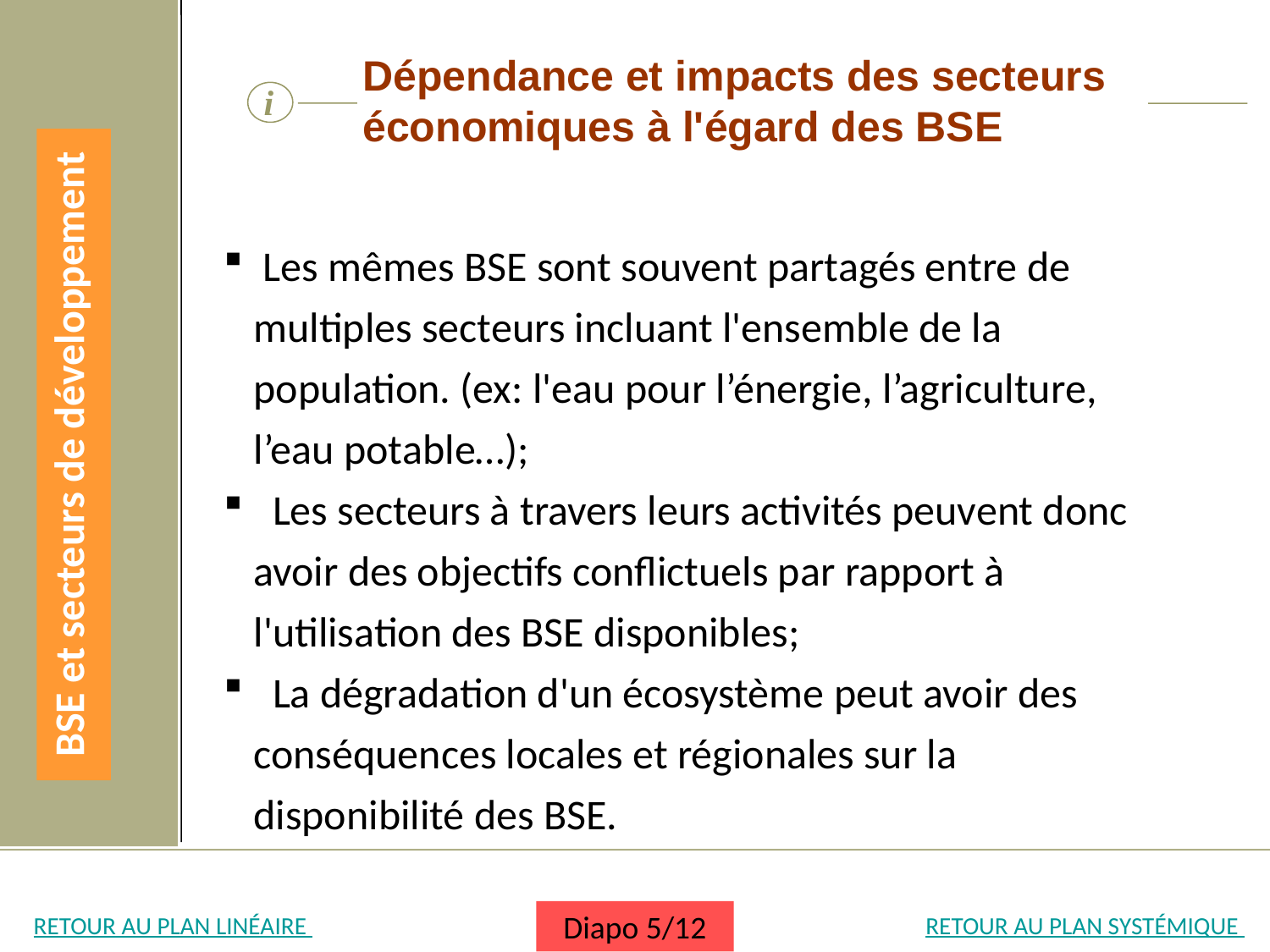

Dépendance et impacts des secteurs économiques à l'égard des BSE
i

 Les mêmes BSE sont souvent partagés entre de multiples secteurs incluant l'ensemble de la population. (ex: l'eau pour l’énergie, l’agriculture, l’eau potable…);
  Les secteurs à travers leurs activités peuvent donc avoir des objectifs conflictuels par rapport à l'utilisation des BSE disponibles;
  La dégradation d'un écosystème peut avoir des conséquences locales et régionales sur la disponibilité des BSE.
BSE et secteurs de développement

RETOUR AU PLAN LINÉAIRE
RETOUR AU PLAN SYSTÉMIQUE
Diapo 5/12